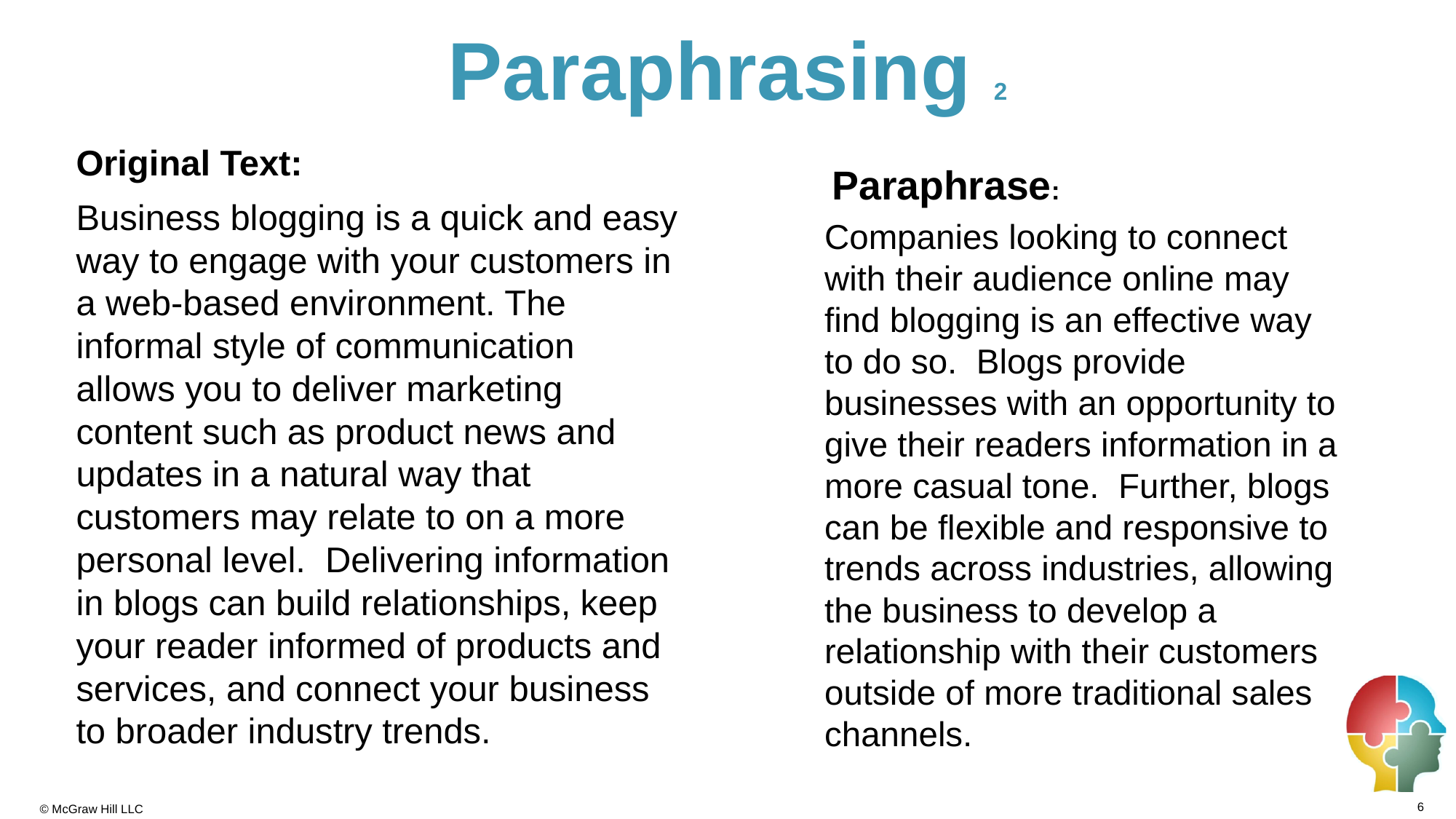

# Paraphrasing 2
Original Text:
Business blogging is a quick and easy way to engage with your customers in a web-based environment. The informal style of communication allows you to deliver marketing content such as product news and updates in a natural way that customers may relate to on a more personal level.  Delivering information in blogs can build relationships, keep your reader informed of products and services, and connect your business to broader industry trends.
Paraphrase:
Companies looking to connect with their audience online may find blogging is an effective way to do so.  Blogs provide businesses with an opportunity to give their readers information in a more casual tone.  Further, blogs can be flexible and responsive to trends across industries, allowing the business to develop a relationship with their customers outside of more traditional sales channels.
6